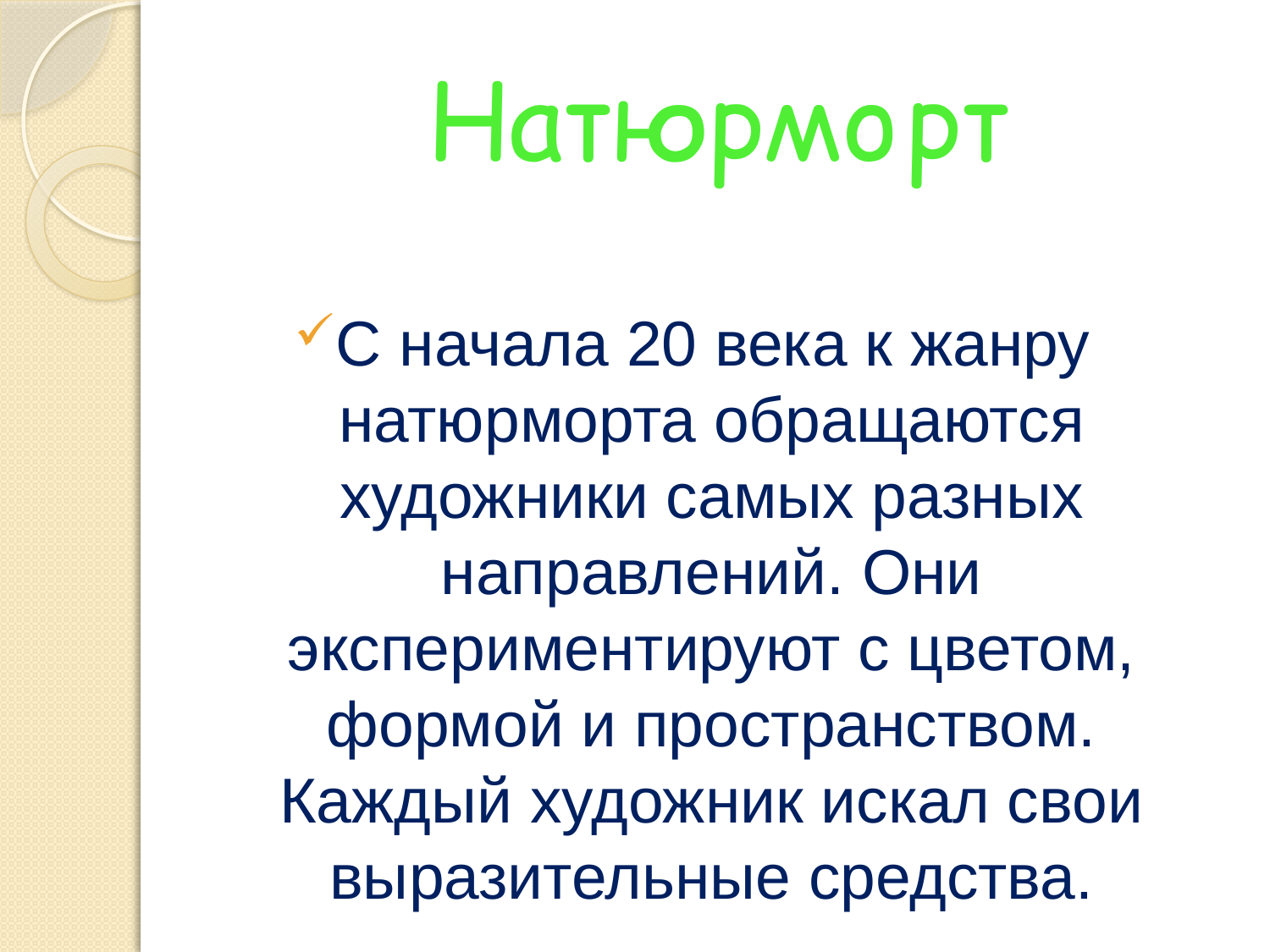

# Натюрморт
С начала 20 века к жанру натюрморта обращаются художники самых разных направлений. Они экспериментируют с цветом, формой и пространством. Каждый художник искал свои выразительные средства.